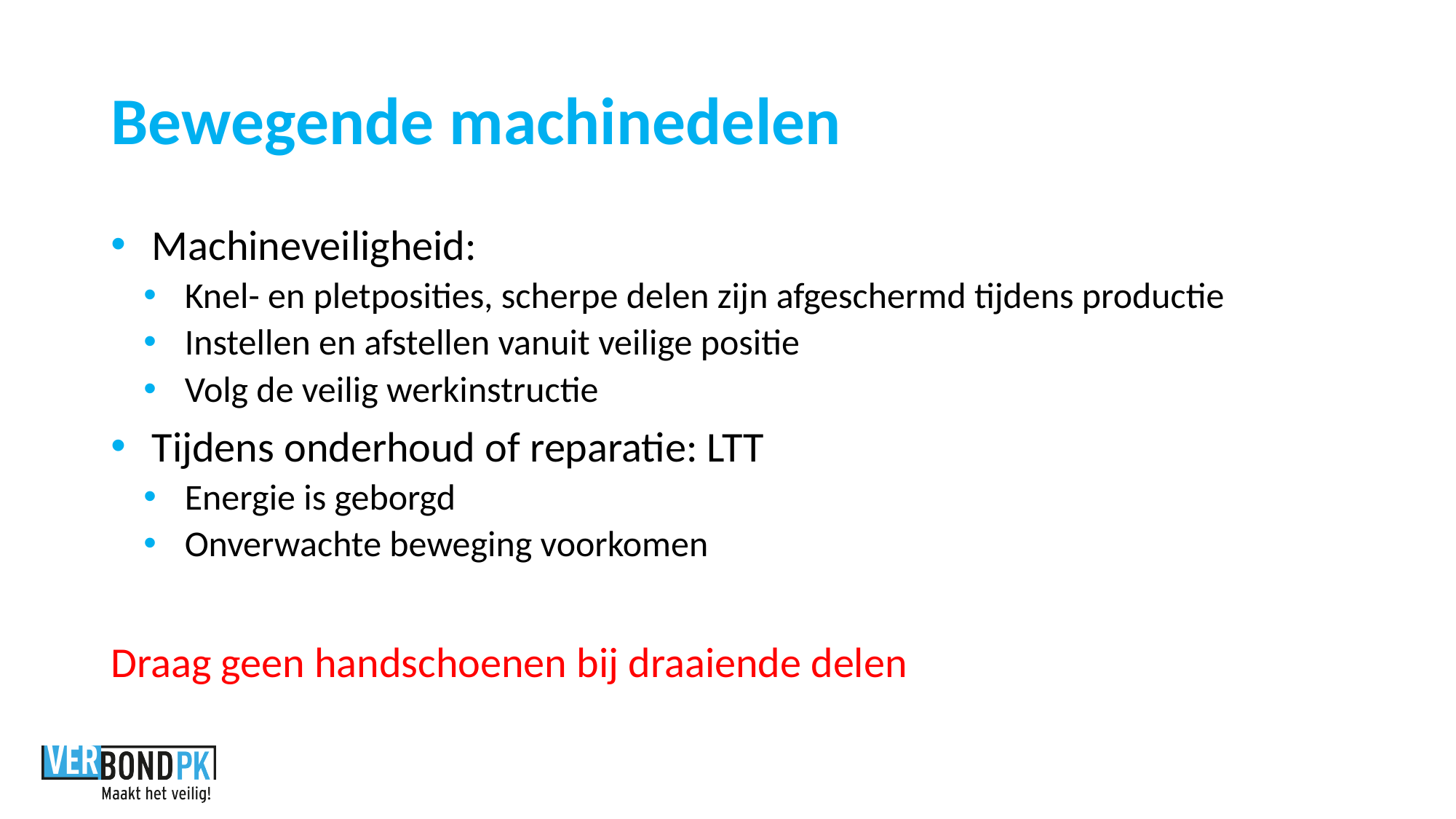

# Bewegende machinedelen
Machineveiligheid:
Knel- en pletposities, scherpe delen zijn afgeschermd tijdens productie
Instellen en afstellen vanuit veilige positie
Volg de veilig werkinstructie
Tijdens onderhoud of reparatie: LTT
Energie is geborgd
Onverwachte beweging voorkomen

Draag geen handschoenen bij draaiende delen